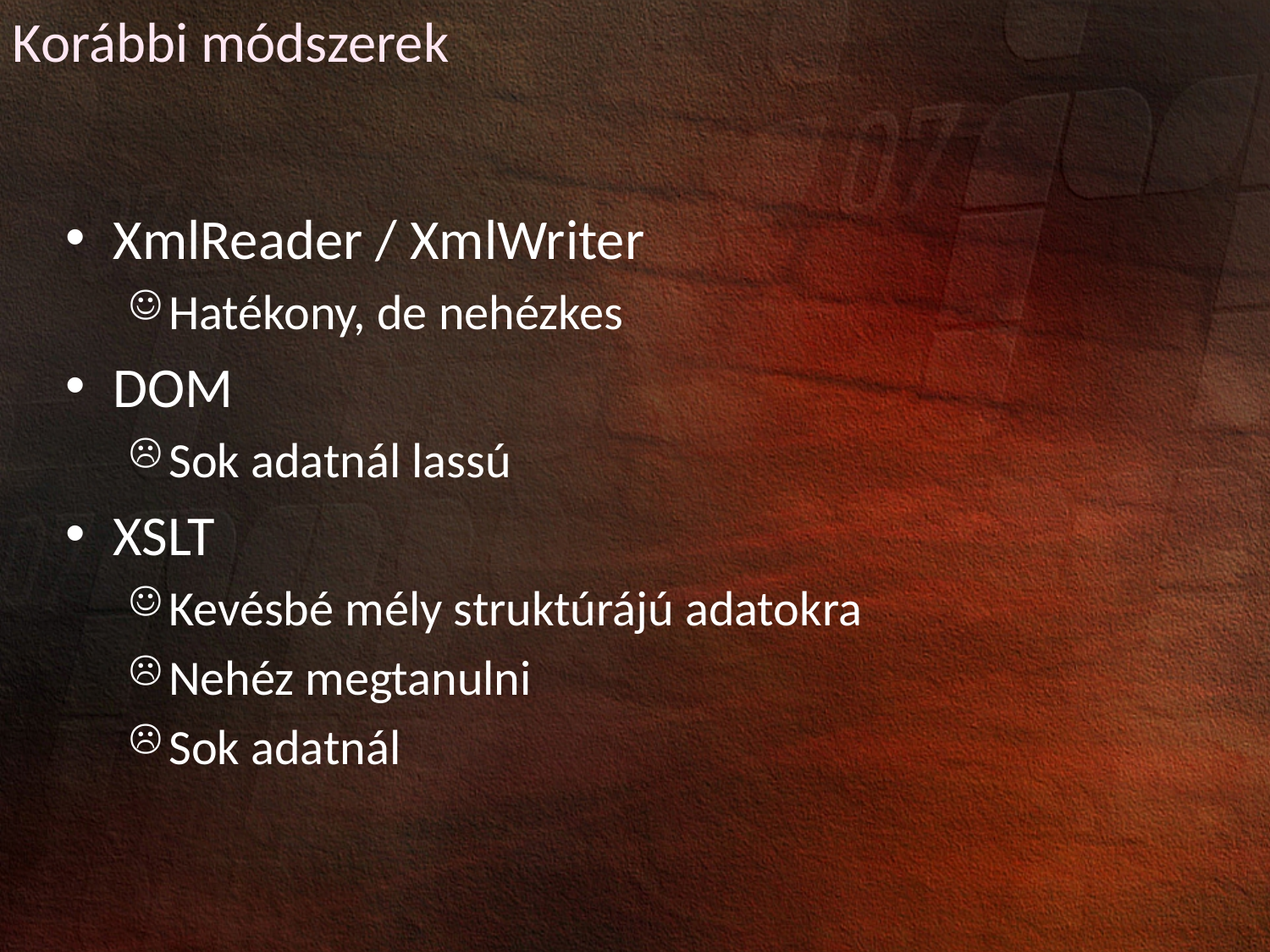

Korábbi módszerek
XmlReader / XmlWriter
Hatékony, de nehézkes
DOM
Sok adatnál lassú
XSLT
Kevésbé mély struktúrájú adatokra
Nehéz megtanulni
Sok adatnál